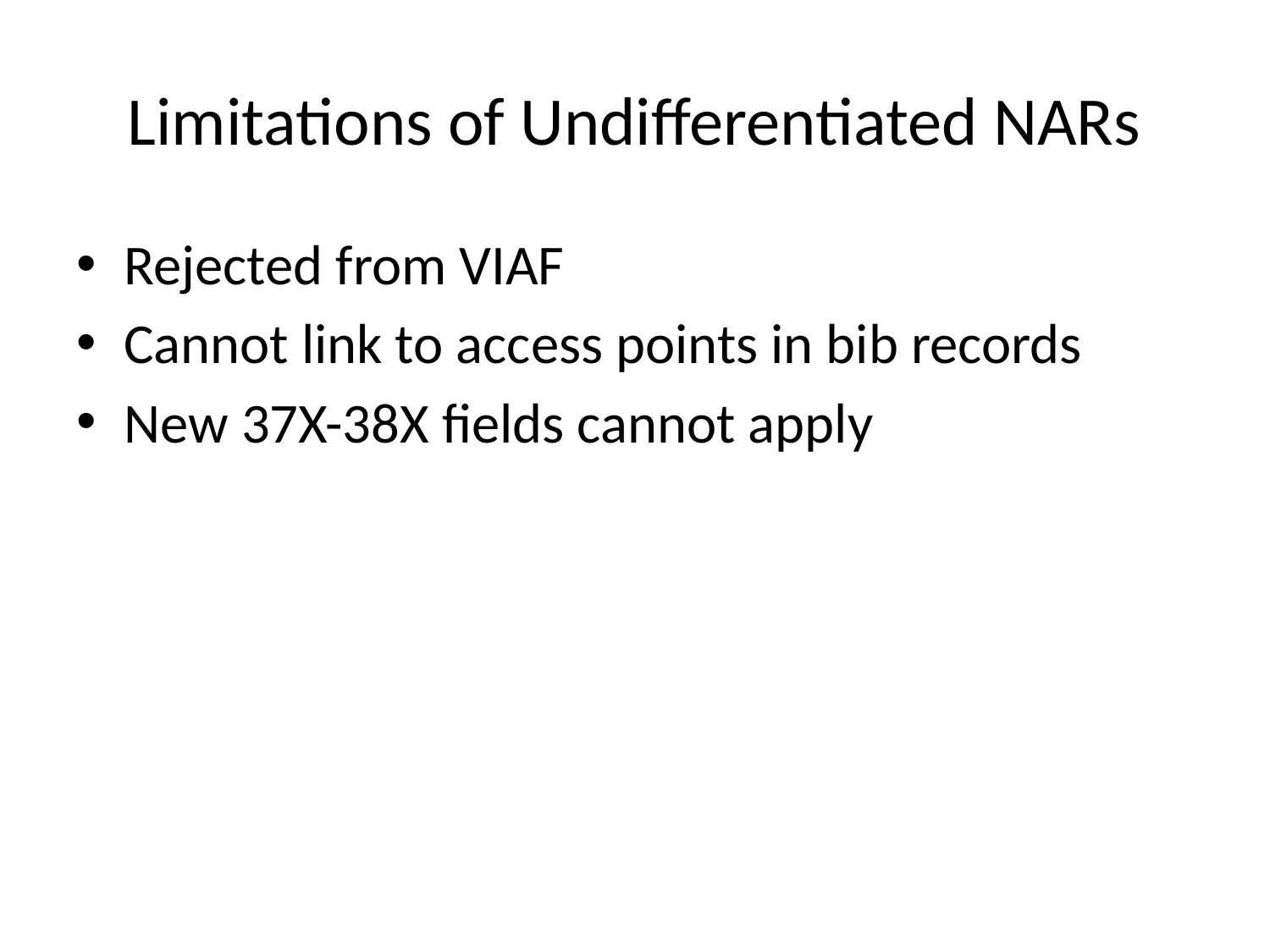

# Limitations of Undifferentiated NARs
Rejected from VIAF
Cannot link to access points in bib records
New 37X-38X fields cannot apply